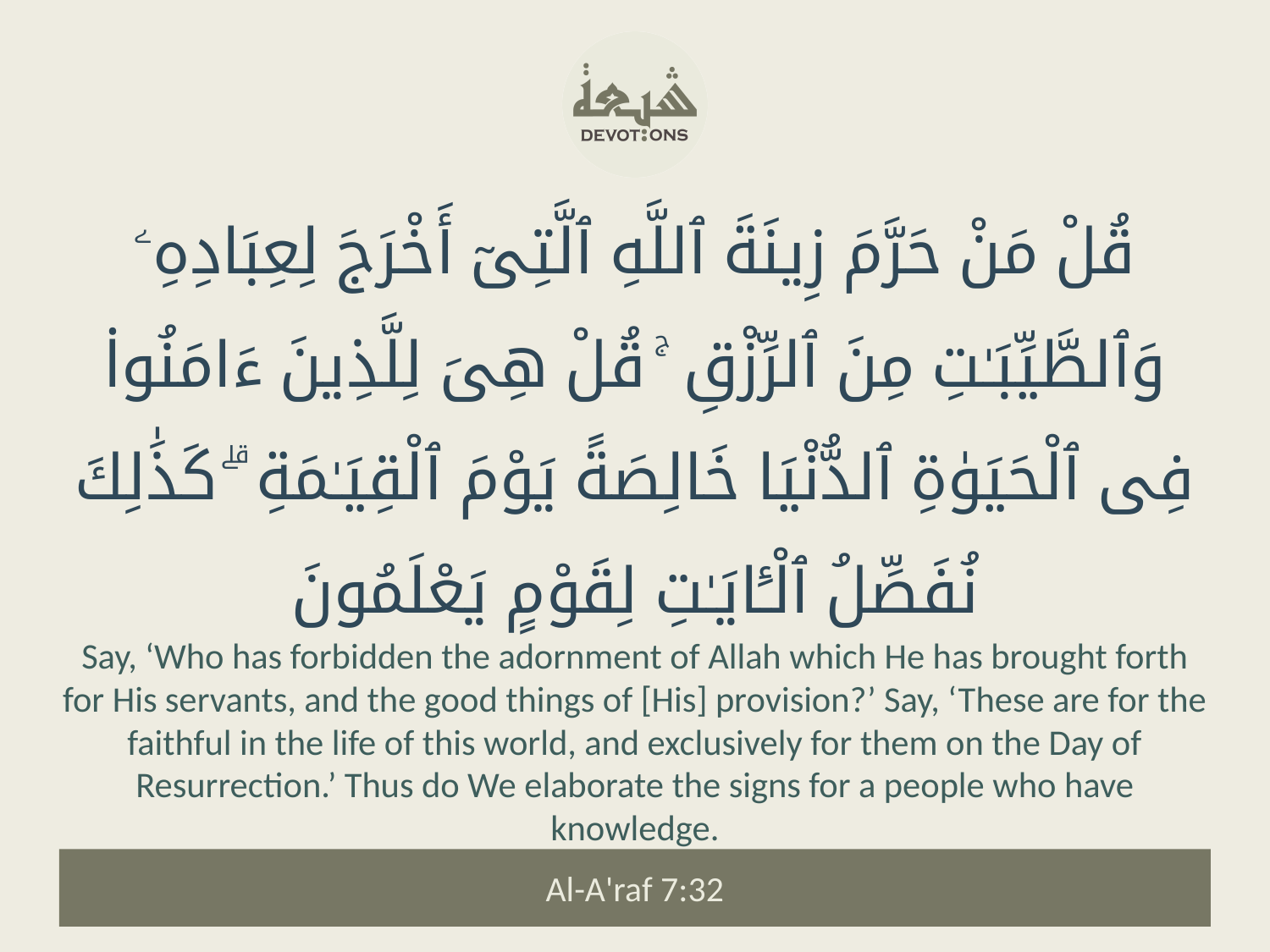

قُلْ مَنْ حَرَّمَ زِينَةَ ٱللَّهِ ٱلَّتِىٓ أَخْرَجَ لِعِبَادِهِۦ وَٱلطَّيِّبَـٰتِ مِنَ ٱلرِّزْقِ ۚ قُلْ هِىَ لِلَّذِينَ ءَامَنُوا۟ فِى ٱلْحَيَوٰةِ ٱلدُّنْيَا خَالِصَةً يَوْمَ ٱلْقِيَـٰمَةِ ۗ كَذَٰلِكَ نُفَصِّلُ ٱلْـَٔايَـٰتِ لِقَوْمٍ يَعْلَمُونَ
Say, ‘Who has forbidden the adornment of Allah which He has brought forth for His servants, and the good things of [His] provision?’ Say, ‘These are for the faithful in the life of this world, and exclusively for them on the Day of Resurrection.’ Thus do We elaborate the signs for a people who have knowledge.
Al-A'raf 7:32